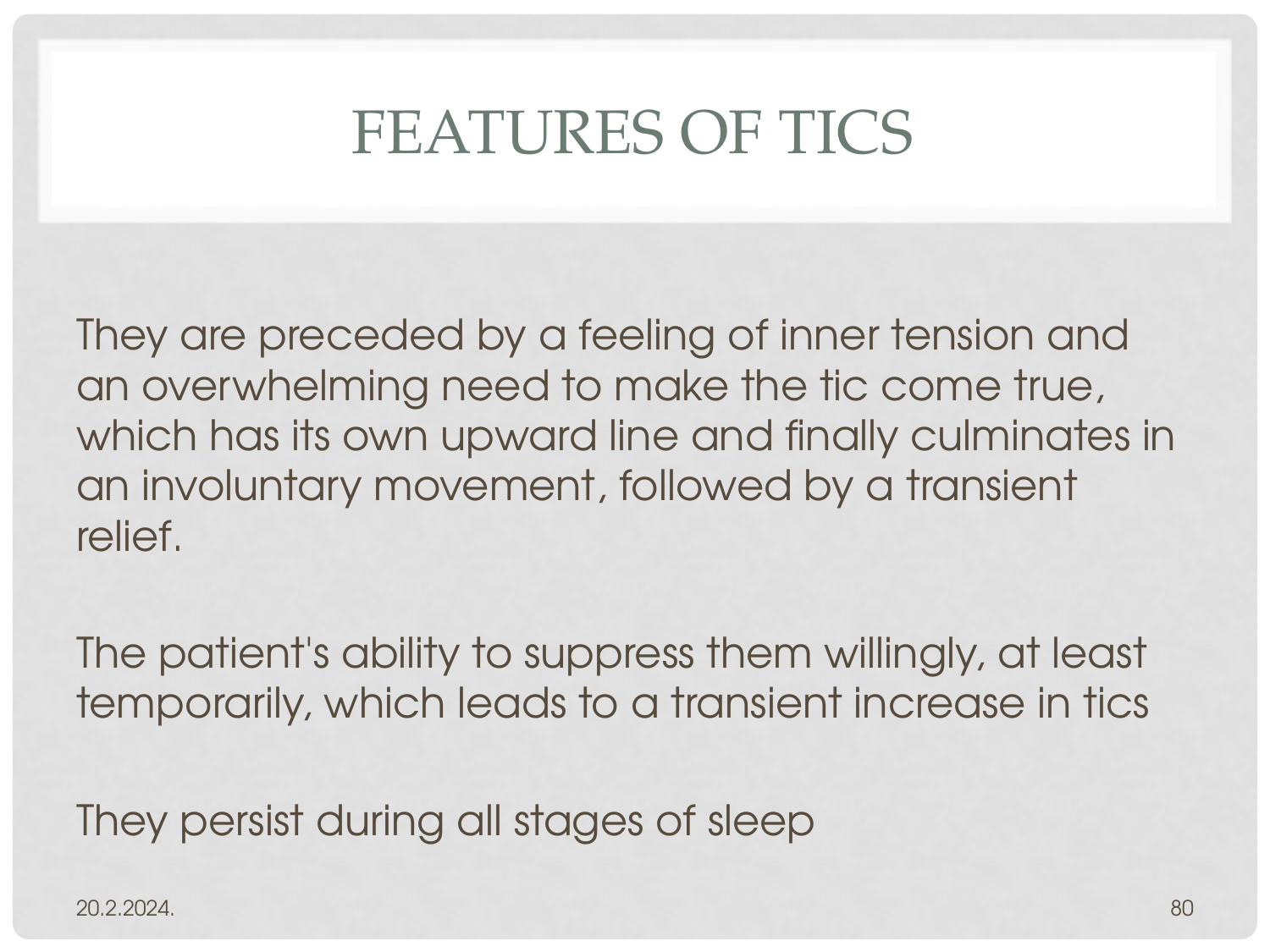

# Features of tics

They are preceded by a feeling of inner tension and an overwhelming need to make the tic come true, which has its own upward line and finally culminates in an involuntary movement, followed by a transient relief.

The patient's ability to suppress them willingly, at least temporarily, which leads to a transient increase in tics

They persist during all stages of sleep
20.2.2024.
80